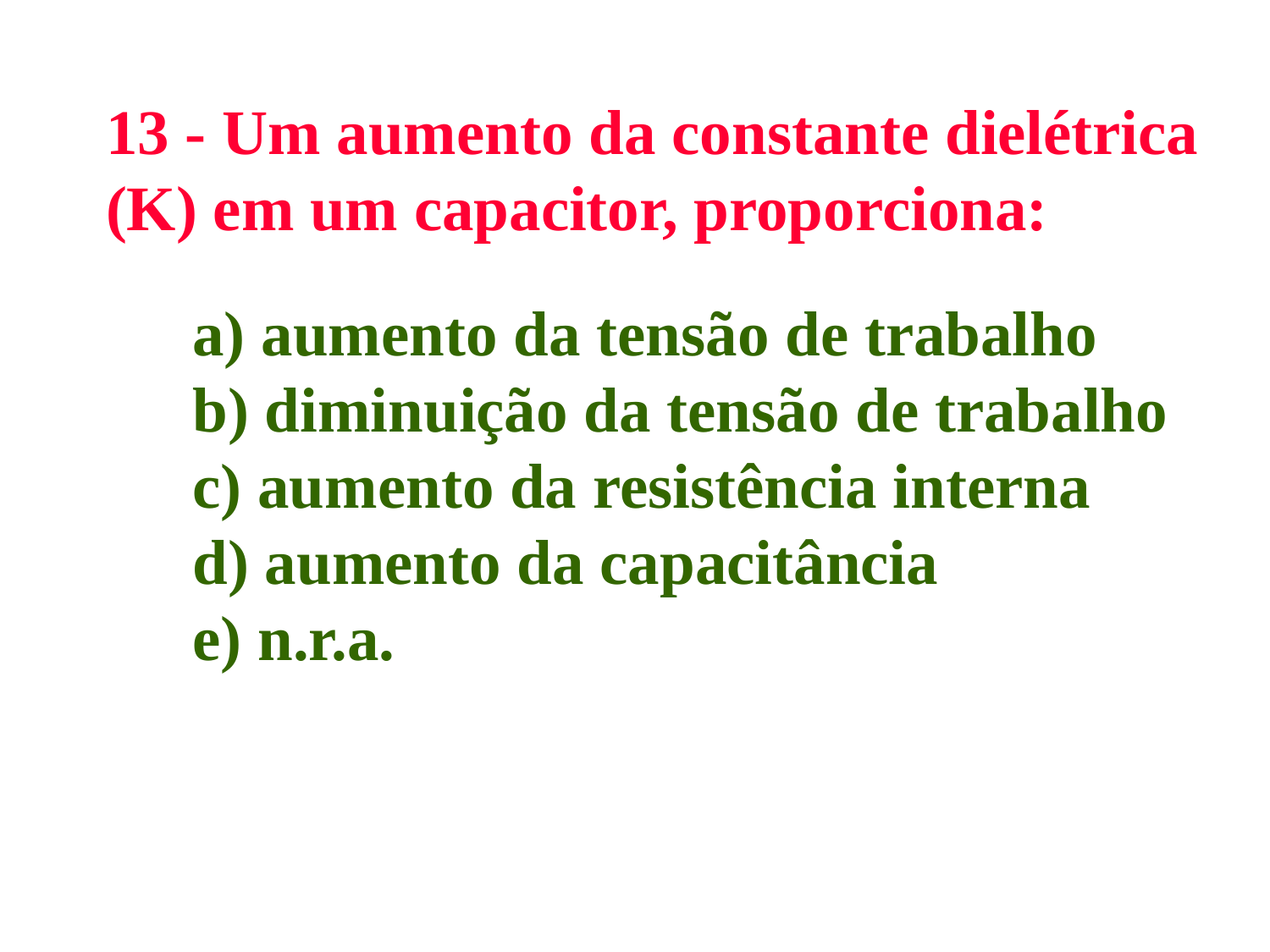

13 - Um aumento da constante dielétrica
(K) em um capacitor, proporciona:
a) aumento da tensão de trabalho
b) diminuição da tensão de trabalho
c) aumento da resistência interna
d) aumento da capacitância
e) n.r.a.